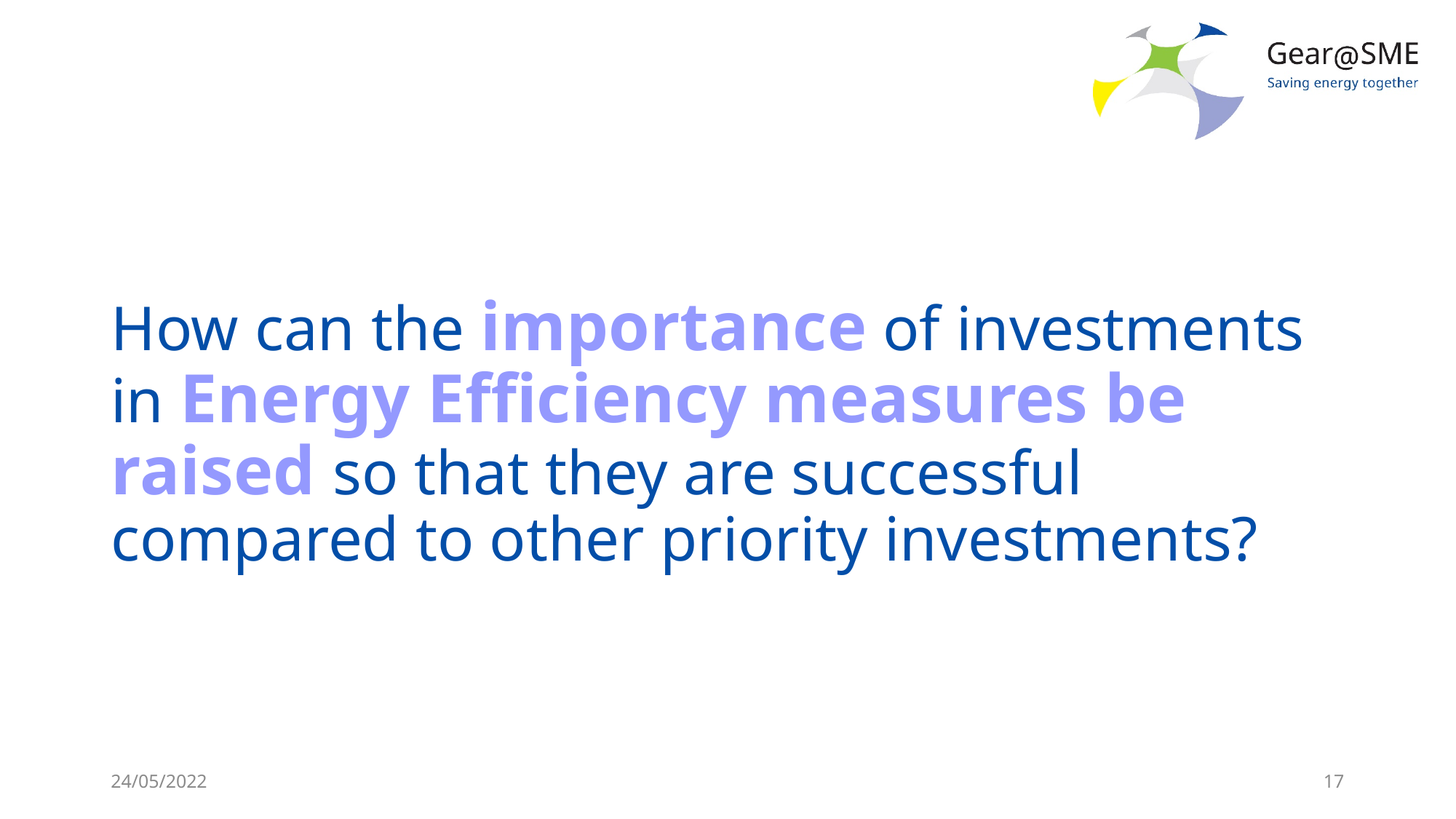

# How can the importance of investments in Energy Efficiency measures be raised so that they are successful compared to other priority investments?

24/05/2022
17